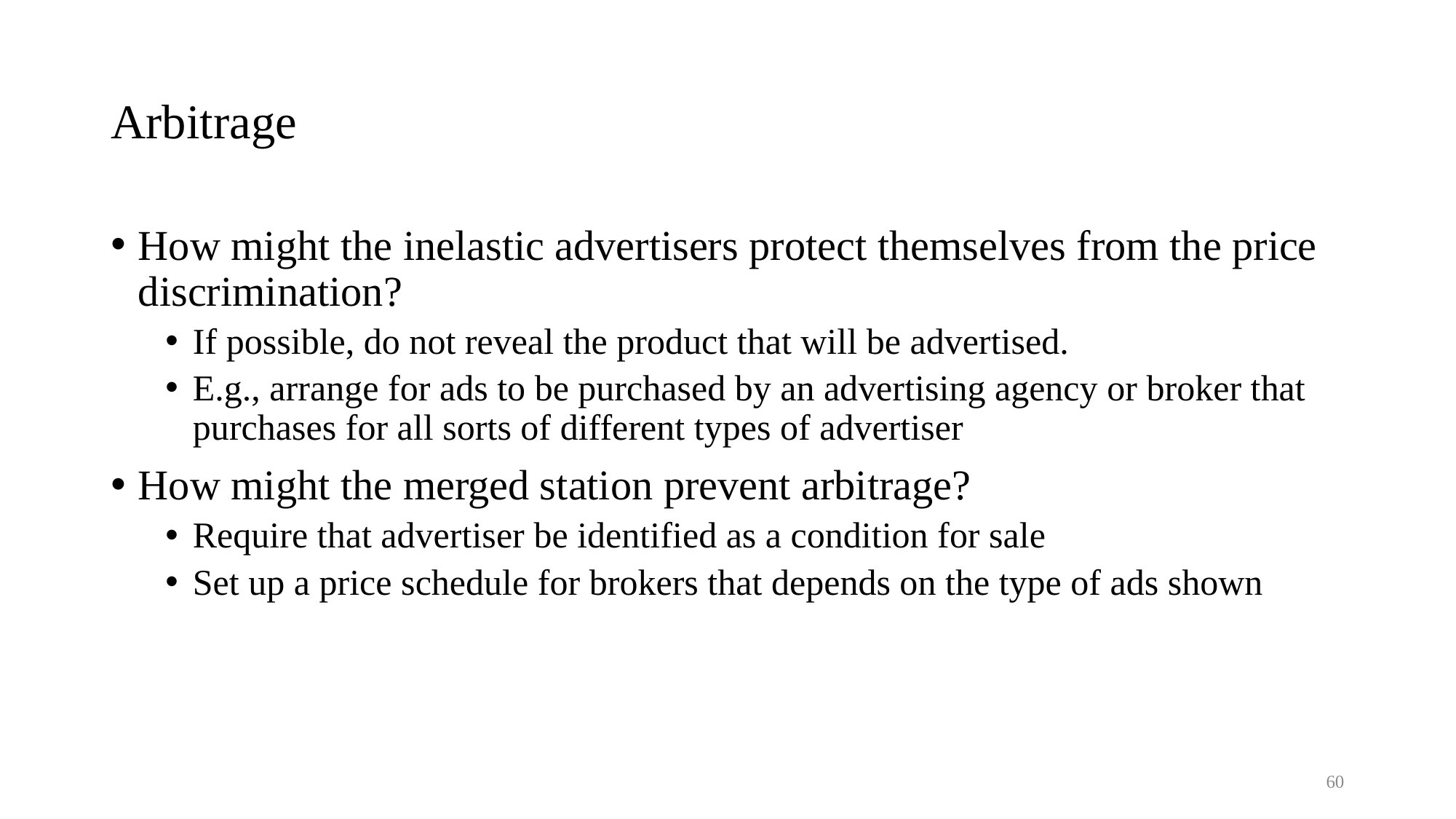

# Arbitrage
How might the inelastic advertisers protect themselves from the price discrimination?
If possible, do not reveal the product that will be advertised.
E.g., arrange for ads to be purchased by an advertising agency or broker that purchases for all sorts of different types of advertiser
How might the merged station prevent arbitrage?
Require that advertiser be identified as a condition for sale
Set up a price schedule for brokers that depends on the type of ads shown

60